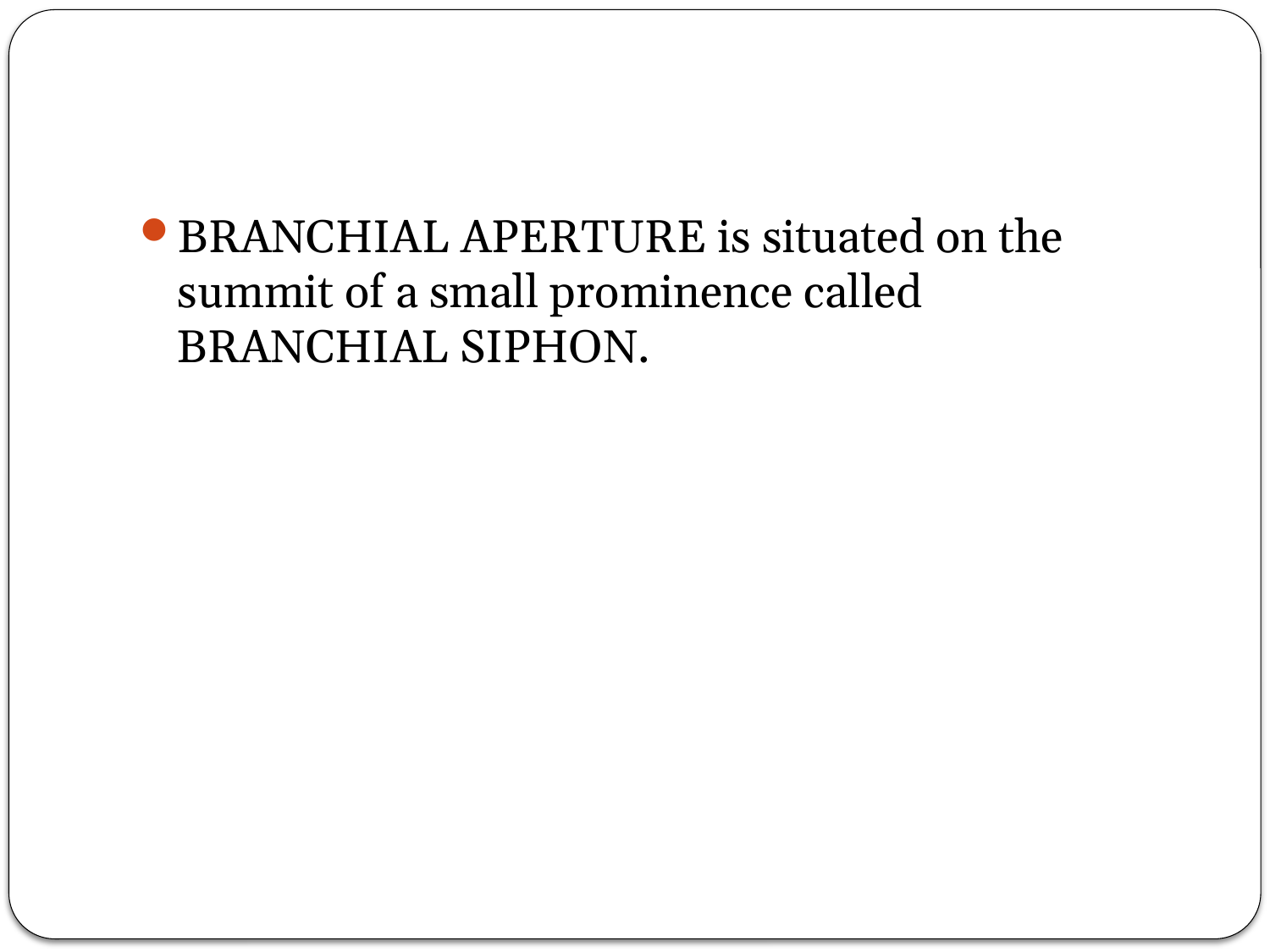

BRANCHIAL APERTURE is situated on the summit of a small prominence called BRANCHIAL SIPHON.